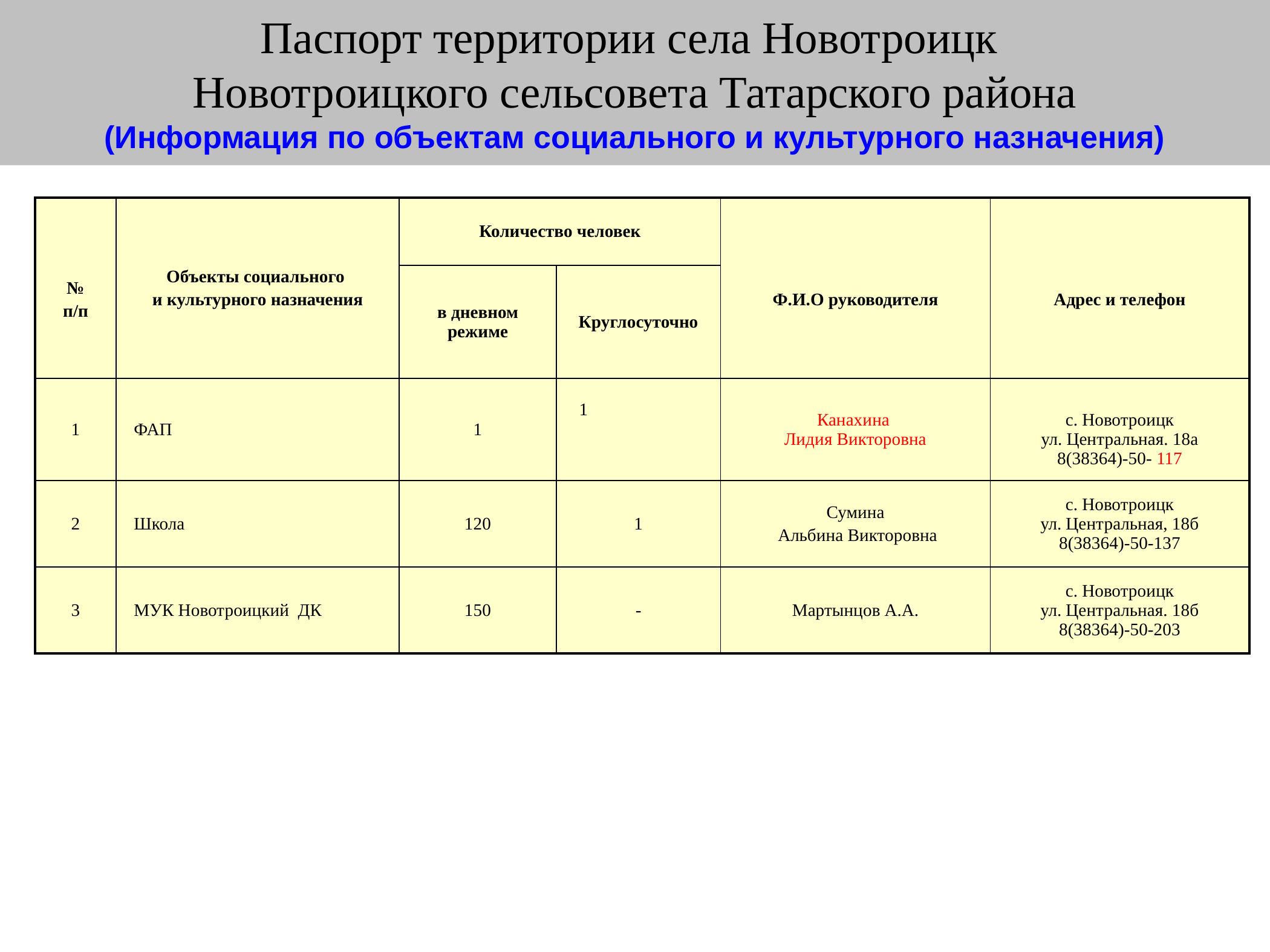

Паспорт территории села Новотроицк
Новотроицкого сельсовета Татарского района
(Информация по объектам социального и культурного назначения)
| № п/п | Объекты социального и культурного назначения | Количество человек |  | Ф.И.О руководителя | Адрес и телефон |
| --- | --- | --- | --- | --- | --- |
|  |  | в дневном режиме | Круглосуточно |  |  |
| 1 | ФАП | 1 | 1 | Канахина Лидия Викторовна | с. Новотроицк ул. Центральная. 18а 8(38364)-50- 117 |
| 2 | Школа | 120 | 1 | Сумина Альбина Викторовна | с. Новотроицк ул. Центральная, 18б 8(38364)-50-137 |
| 3 | МУК Новотроицкий ДК | 150 | - | Мартынцов А.А. | с. Новотроицк ул. Центральная. 18б 8(38364)-50-203 |